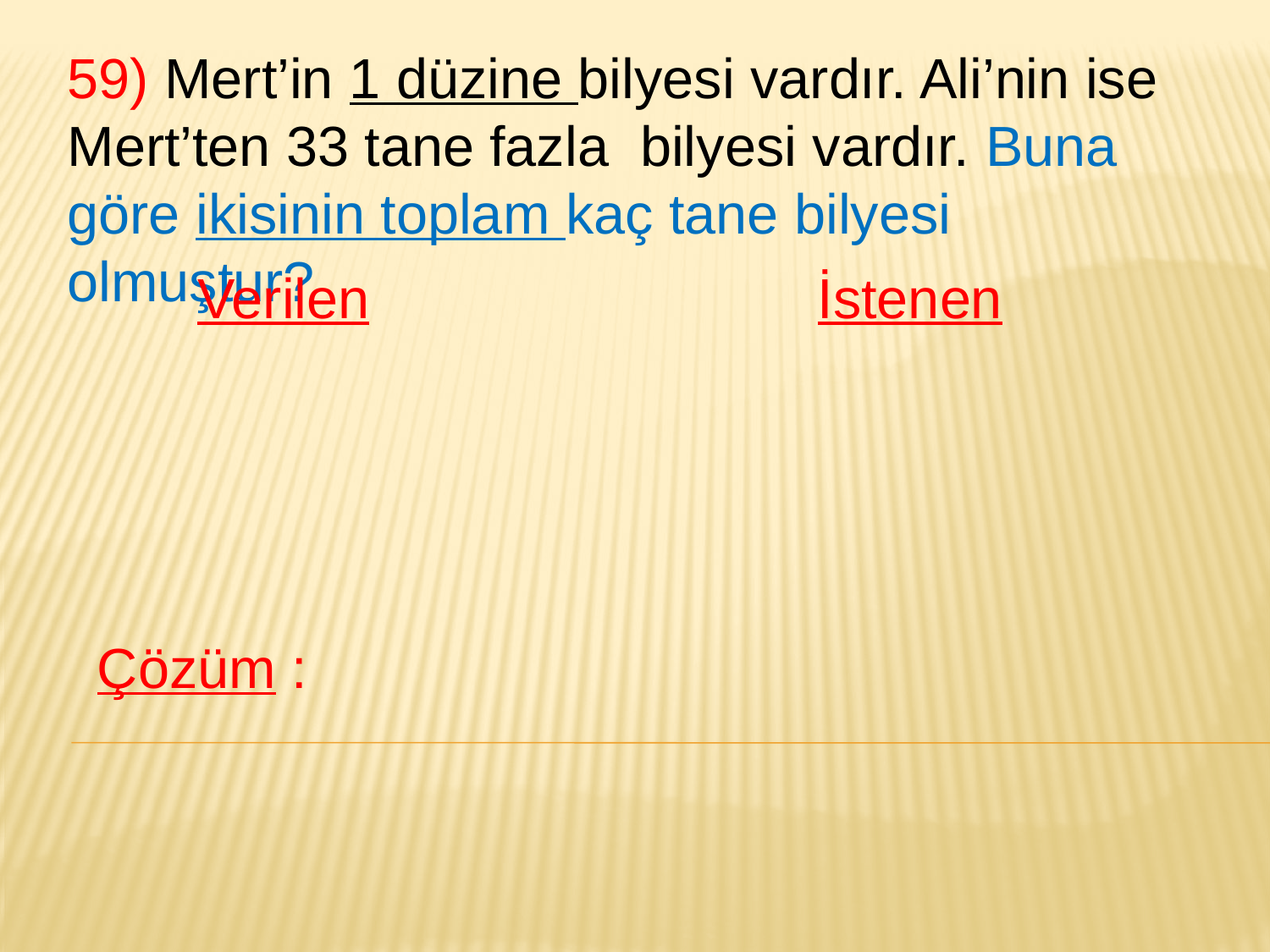

59) Mert’in 1 düzine bilyesi vardır. Ali’nin ise Mert’ten 33 tane fazla  bilyesi vardır. Buna göre ikisinin toplam kaç tane bilyesi olmuştur?

Verilen
İstenen
Çözüm :